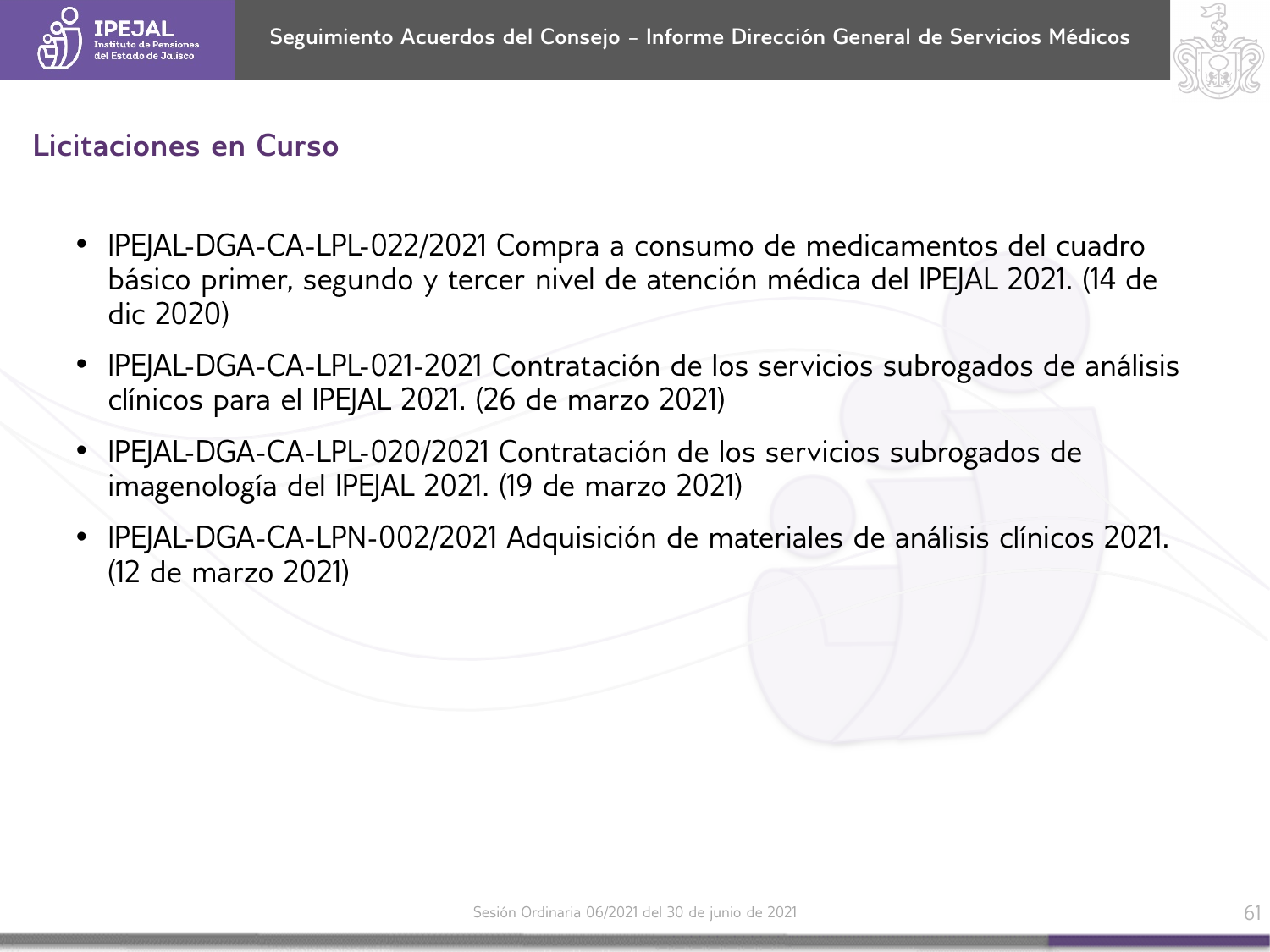

Seguimiento Acuerdos del Consejo – Informe Dirección General de Servicios Médicos
Licitaciones en Curso
IPEJAL-DGA-CA-LPL-022/2021 Compra a consumo de medicamentos del cuadro básico primer, segundo y tercer nivel de atención médica del IPEJAL 2021. (14 de dic 2020)
IPEJAL-DGA-CA-LPL-021-2021 Contratación de los servicios subrogados de análisis clínicos para el IPEJAL 2021. (26 de marzo 2021)
IPEJAL-DGA-CA-LPL-020/2021 Contratación de los servicios subrogados de imagenología del IPEJAL 2021. (19 de marzo 2021)
IPEJAL-DGA-CA-LPN-002/2021 Adquisición de materiales de análisis clínicos 2021. (12 de marzo 2021)
61
Sesión Ordinaria 06/2021 del 30 de junio de 2021